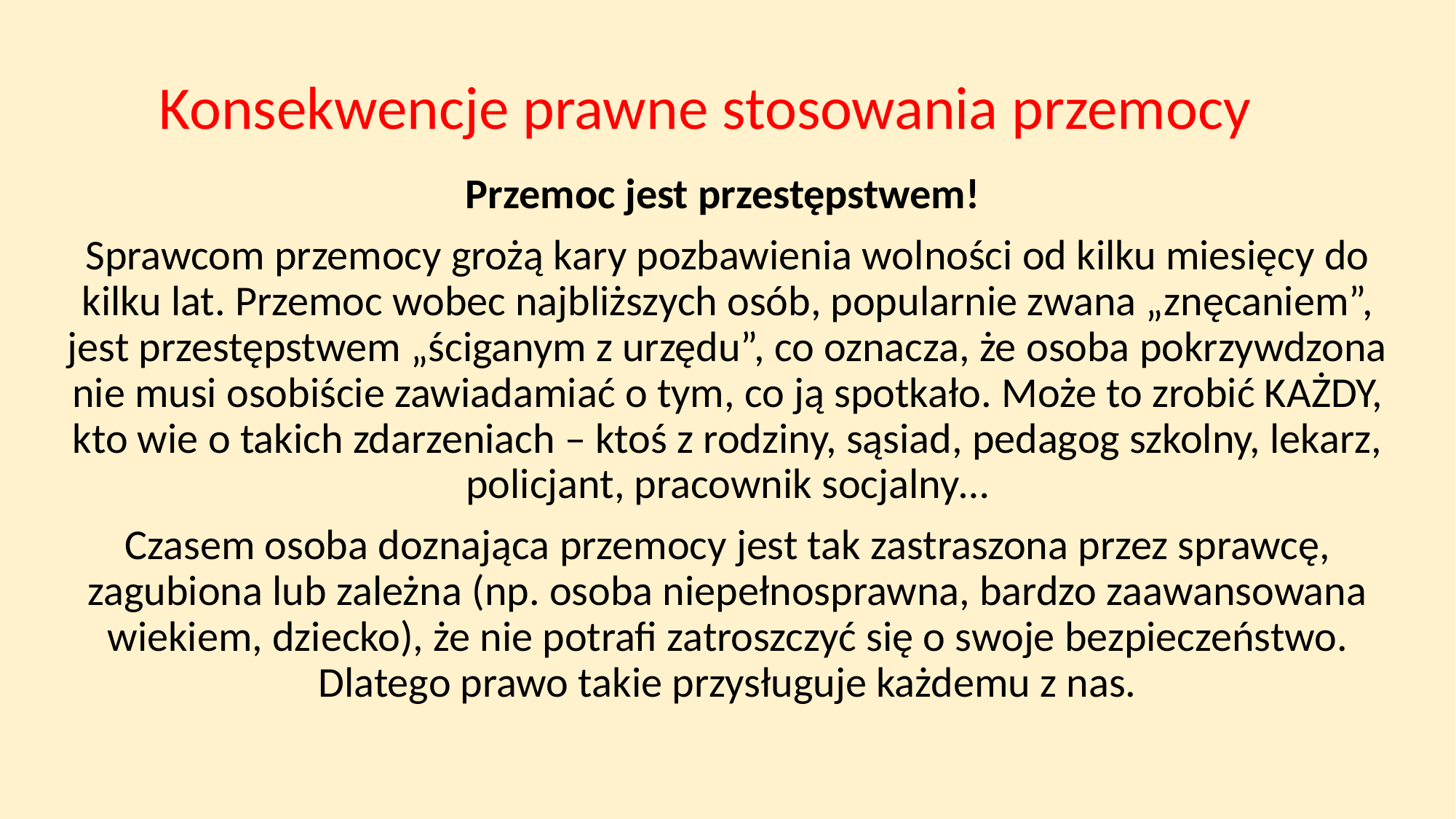

# Konsekwencje prawne stosowania przemocy
Przemoc jest przestępstwem!
Sprawcom przemocy grożą kary pozbawienia wolności od kilku miesięcy do kilku lat. Przemoc wobec najbliższych osób, popularnie zwana „znęcaniem”, jest przestępstwem „ściganym z urzędu”, co oznacza, że osoba pokrzywdzona nie musi osobiście zawiadamiać o tym, co ją spotkało. Może to zrobić KAŻDY, kto wie o takich zdarzeniach – ktoś z rodziny, sąsiad, pedagog szkolny, lekarz, policjant, pracownik socjalny…
Czasem osoba doznająca przemocy jest tak zastraszona przez sprawcę, zagubiona lub zależna (np. osoba niepełnosprawna, bardzo zaawansowana wiekiem, dziecko), że nie potrafi zatroszczyć się o swoje bezpieczeństwo. Dlatego prawo takie przysługuje każdemu z nas.